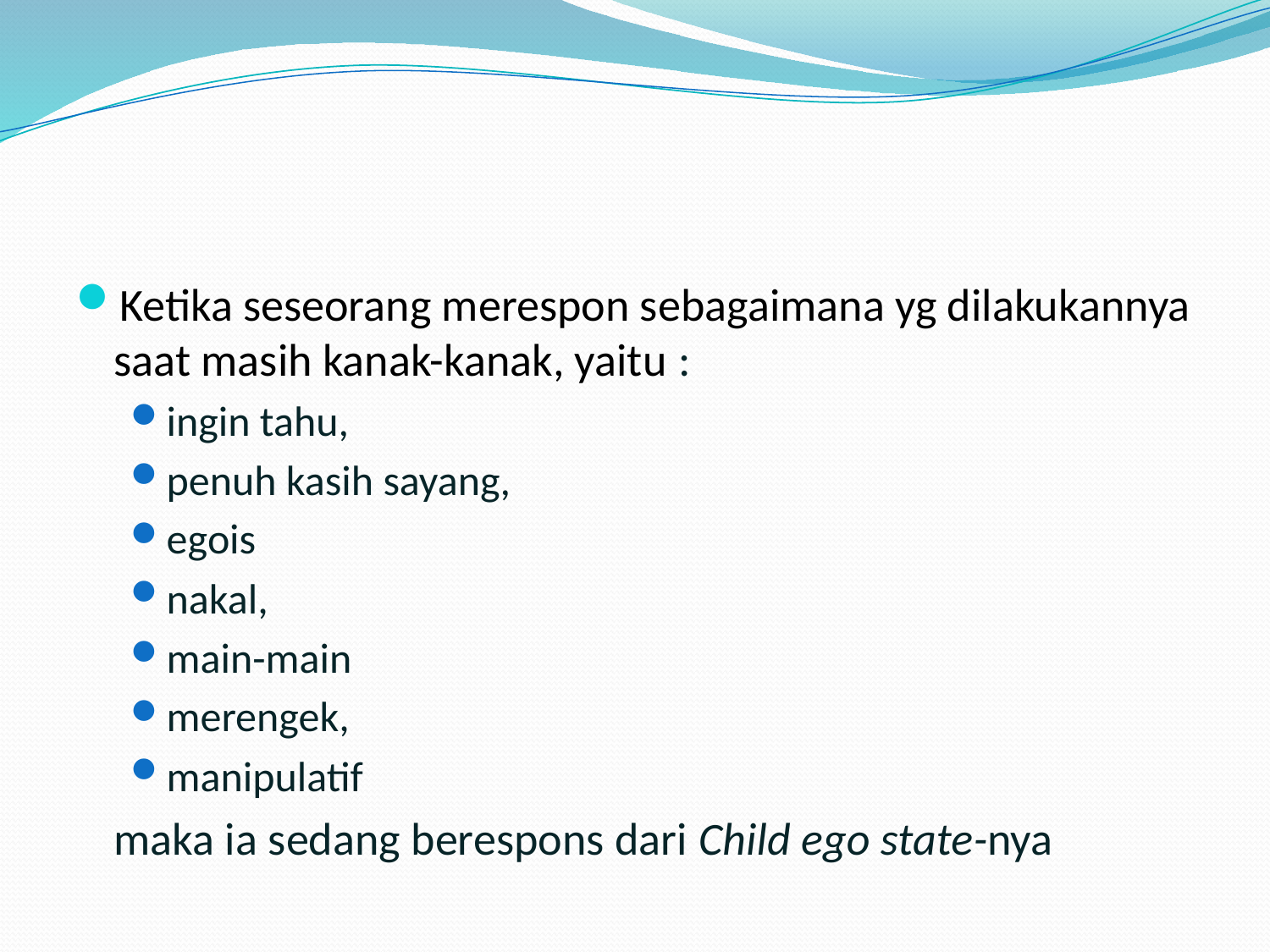

#
Ketika seseorang merespon sebagaimana yg dilakukannya saat masih kanak-kanak, yaitu :
ingin tahu,
penuh kasih sayang,
egois
nakal,
main-main
merengek,
manipulatif
	maka ia sedang berespons dari Child ego state-nya